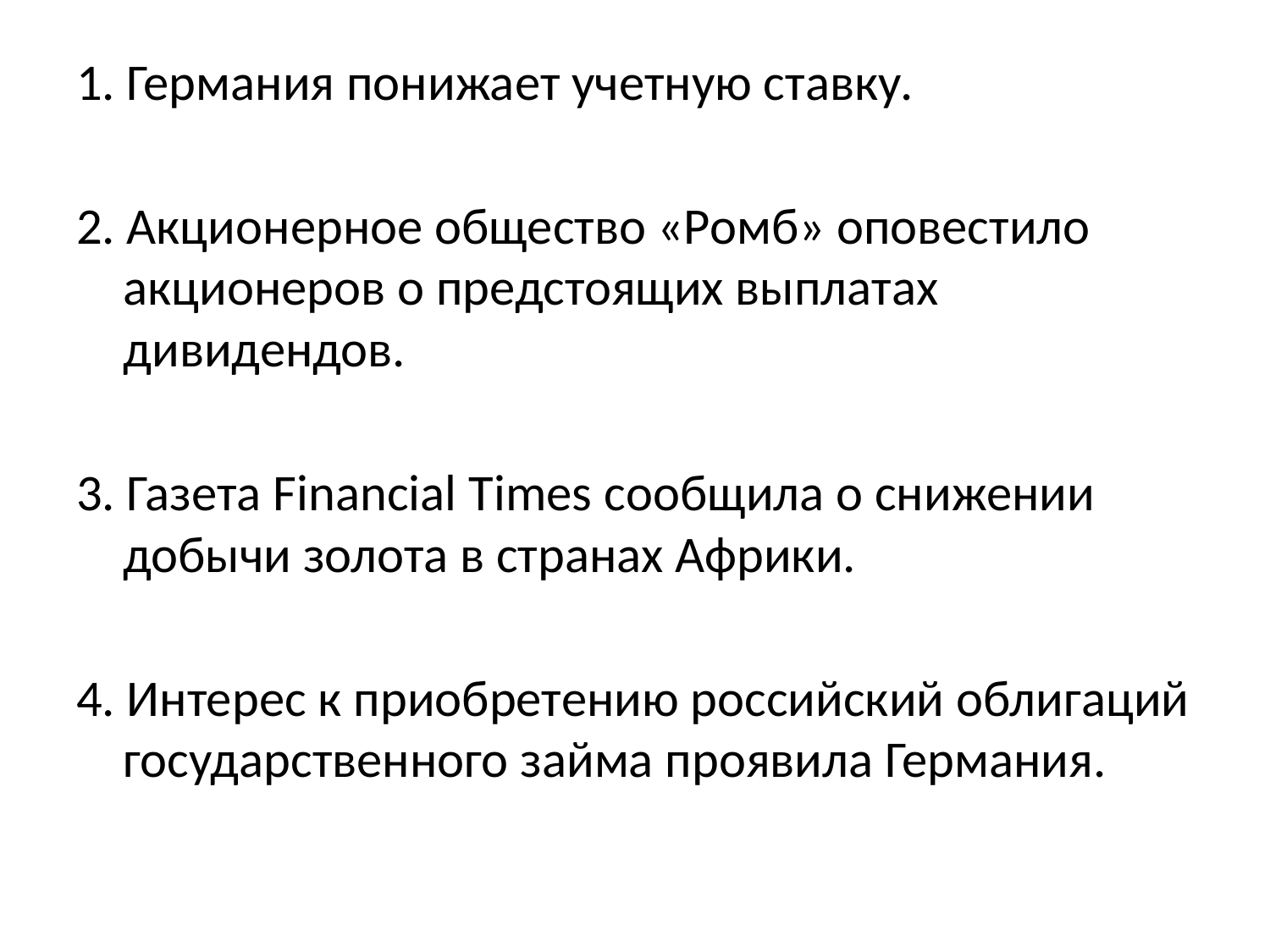

1. Германия понижает учетную ставку.

2. Акционерное общество «Ромб» оповестило акционеров о предстоящих выплатах дивидендов.

3. Газета Financial Times сообщила о снижении добычи золота в странах Африки.

4. Интерес к приобретению российский облигаций государственного займа проявила Германия.